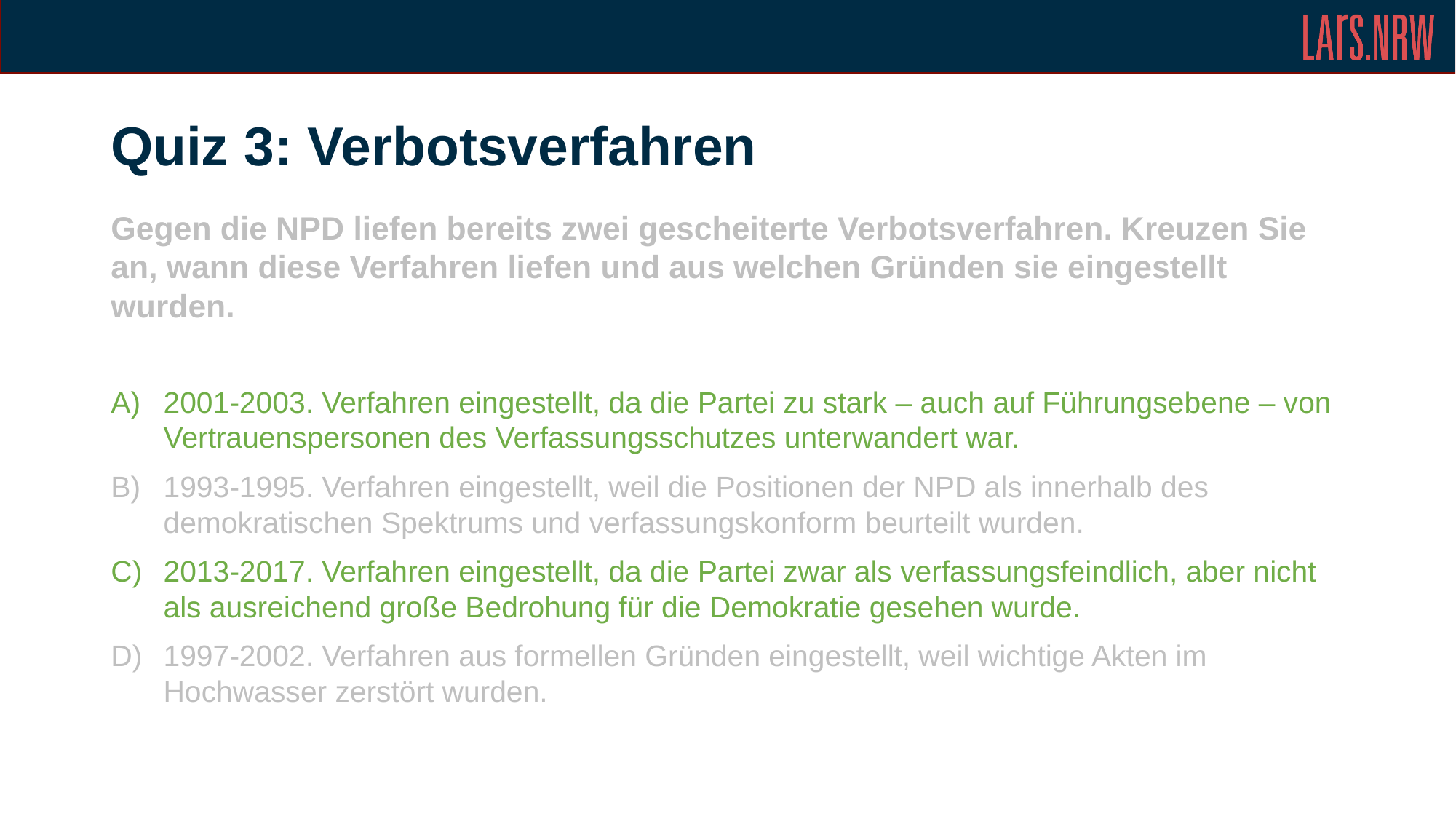

# Quiz 3: Verbotsverfahren
Gegen die NPD liefen bereits zwei gescheiterte Verbotsverfahren. Kreuzen Sie an, wann diese Verfahren liefen und aus welchen Gründen sie eingestellt wurden.

2001-2003. Verfahren eingestellt, da die Partei zu stark – auch auf Führungsebene – von Vertrauenspersonen des Verfassungsschutzes unterwandert war.
1993-1995. Verfahren eingestellt, weil die Positionen der NPD als innerhalb des demokratischen Spektrums und verfassungskonform beurteilt wurden.
2013-2017. Verfahren eingestellt, da die Partei zwar als verfassungsfeindlich, aber nicht als ausreichend große Bedrohung für die Demokratie gesehen wurde.
1997-2002. Verfahren aus formellen Gründen eingestellt, weil wichtige Akten im Hochwasser zerstört wurden.